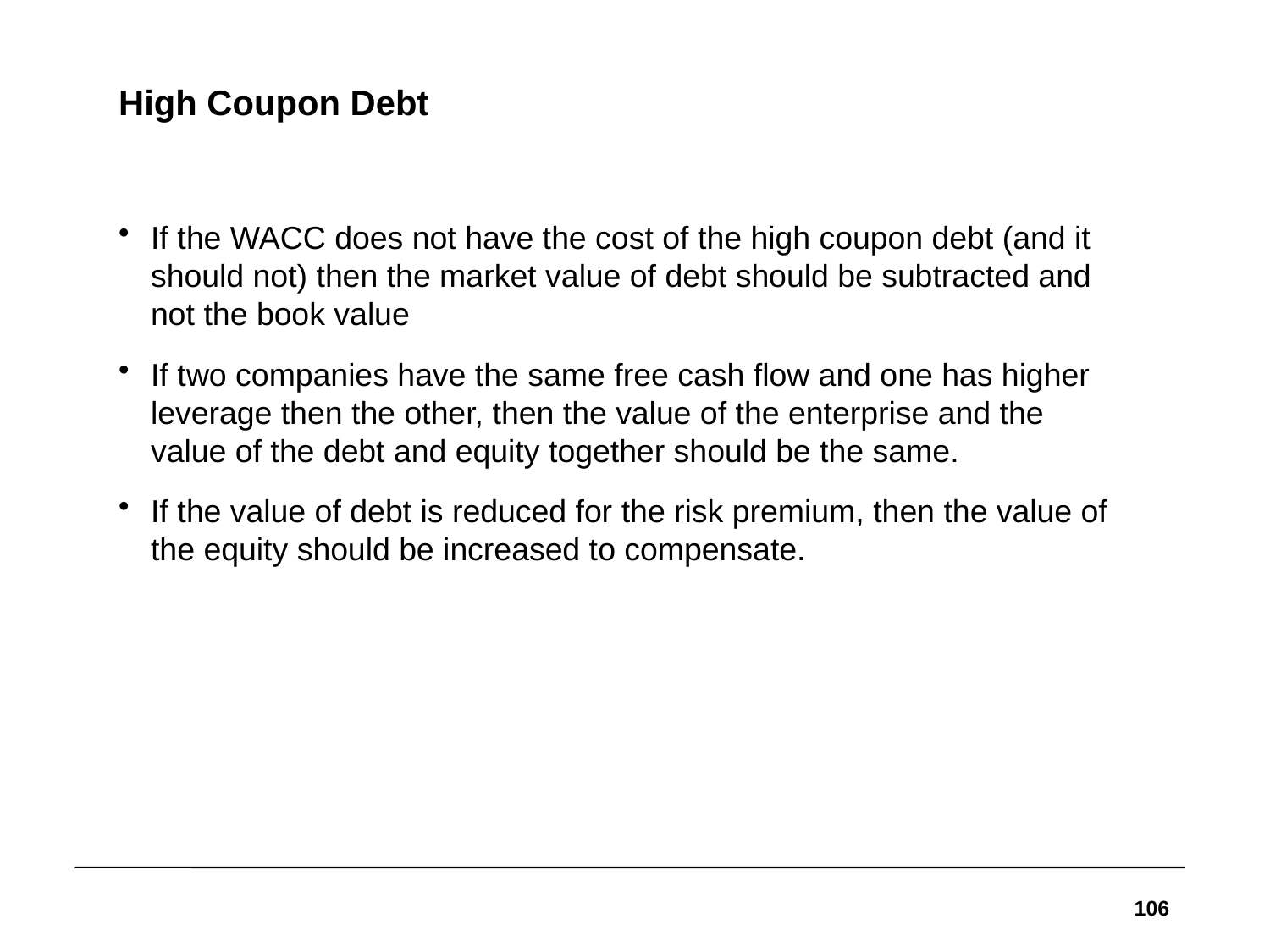

# High Coupon Debt
If the WACC does not have the cost of the high coupon debt (and it should not) then the market value of debt should be subtracted and not the book value
If two companies have the same free cash flow and one has higher leverage then the other, then the value of the enterprise and the value of the debt and equity together should be the same.
If the value of debt is reduced for the risk premium, then the value of the equity should be increased to compensate.